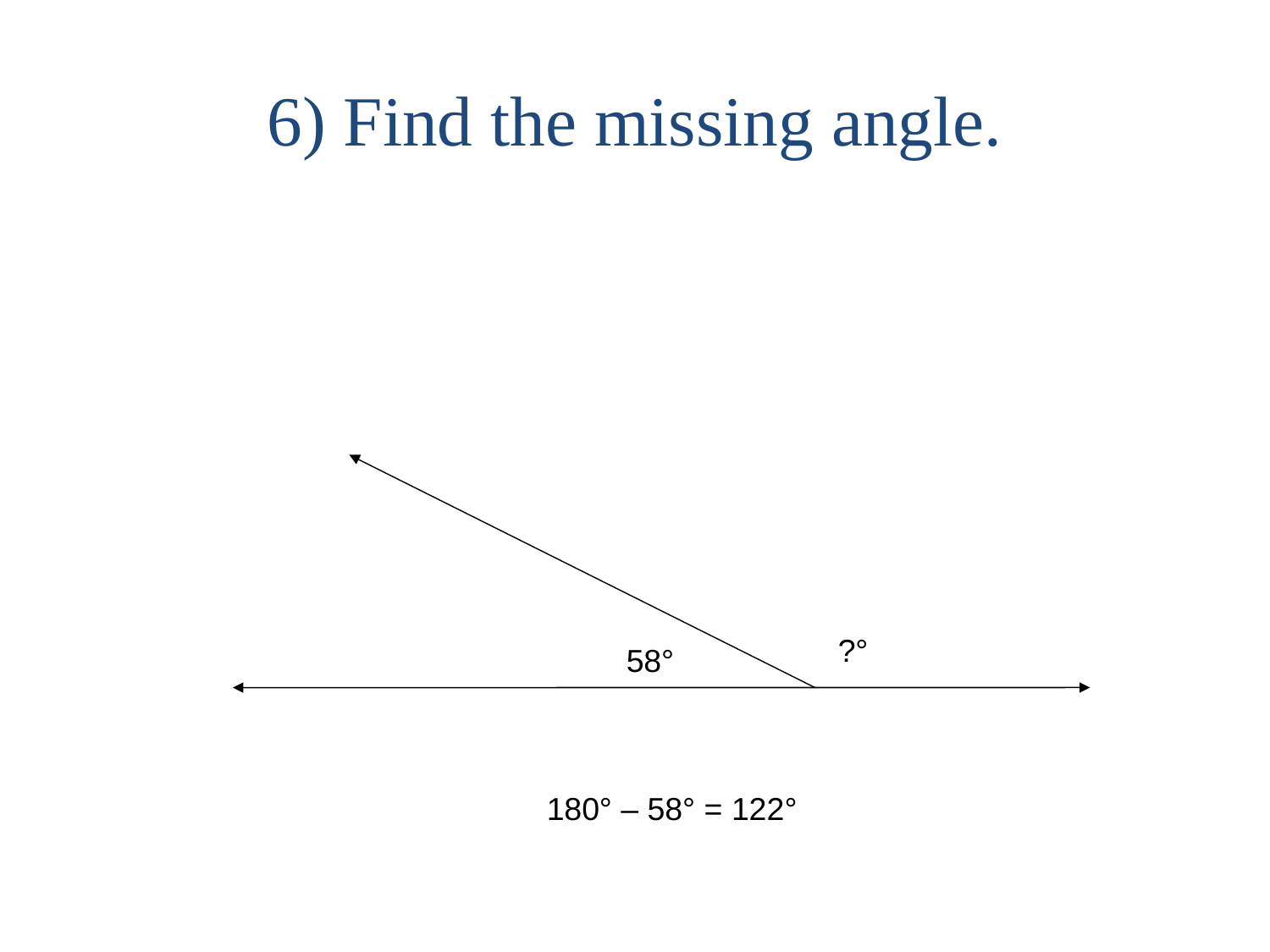

6) Find the missing angle.

?°
58°

180° – 58° = 122°